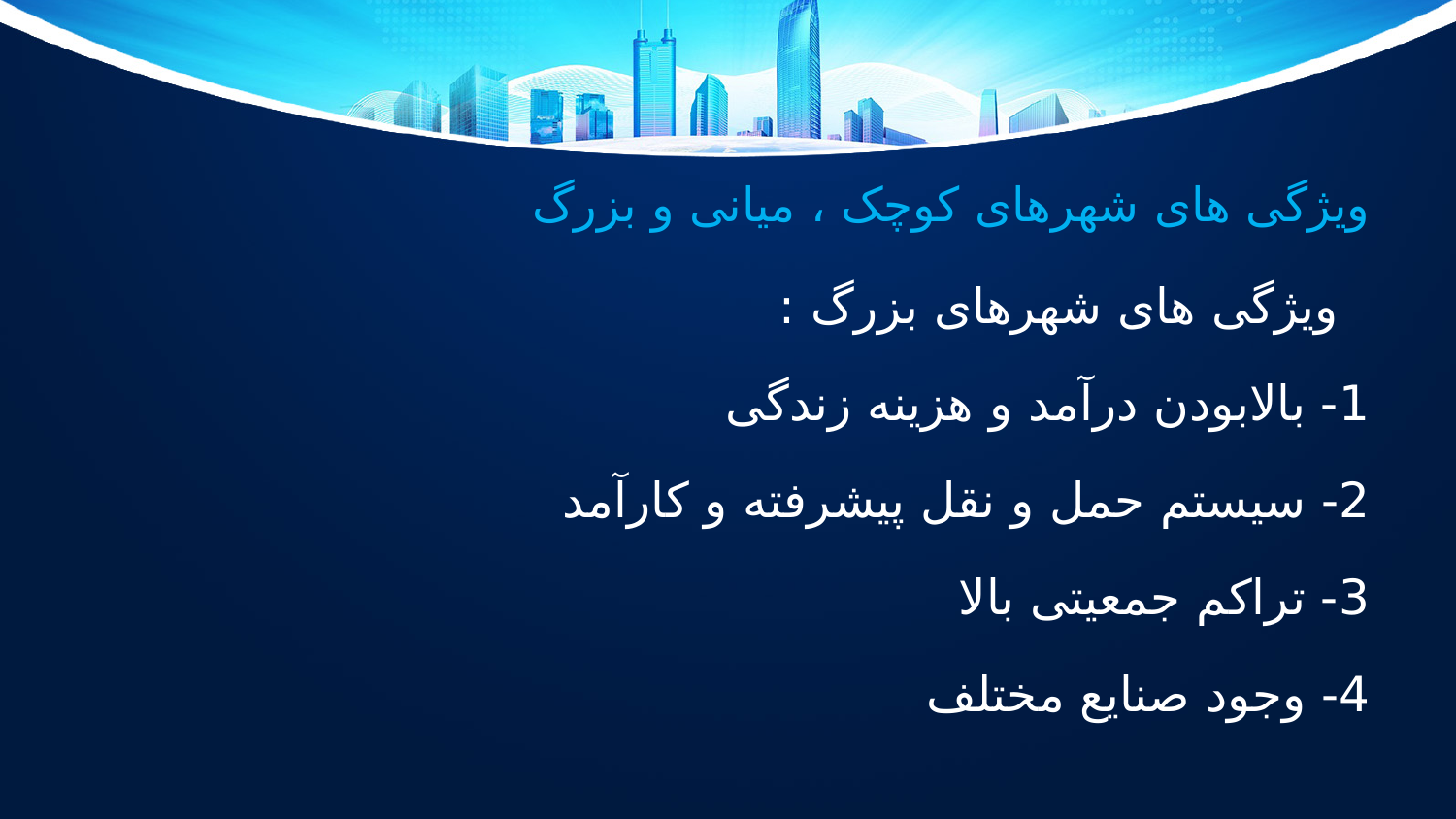

# ویژگی های شهرهای کوچک ، میانی و بزرگ
  ویژگی های شهرهای بزرگ :
1- بالابودن درآمد و هزینه زندگی
2- سیستم حمل و نقل پیشرفته و کارآمد
3- تراکم جمعیتی بالا
4- وجود صنایع مختلف